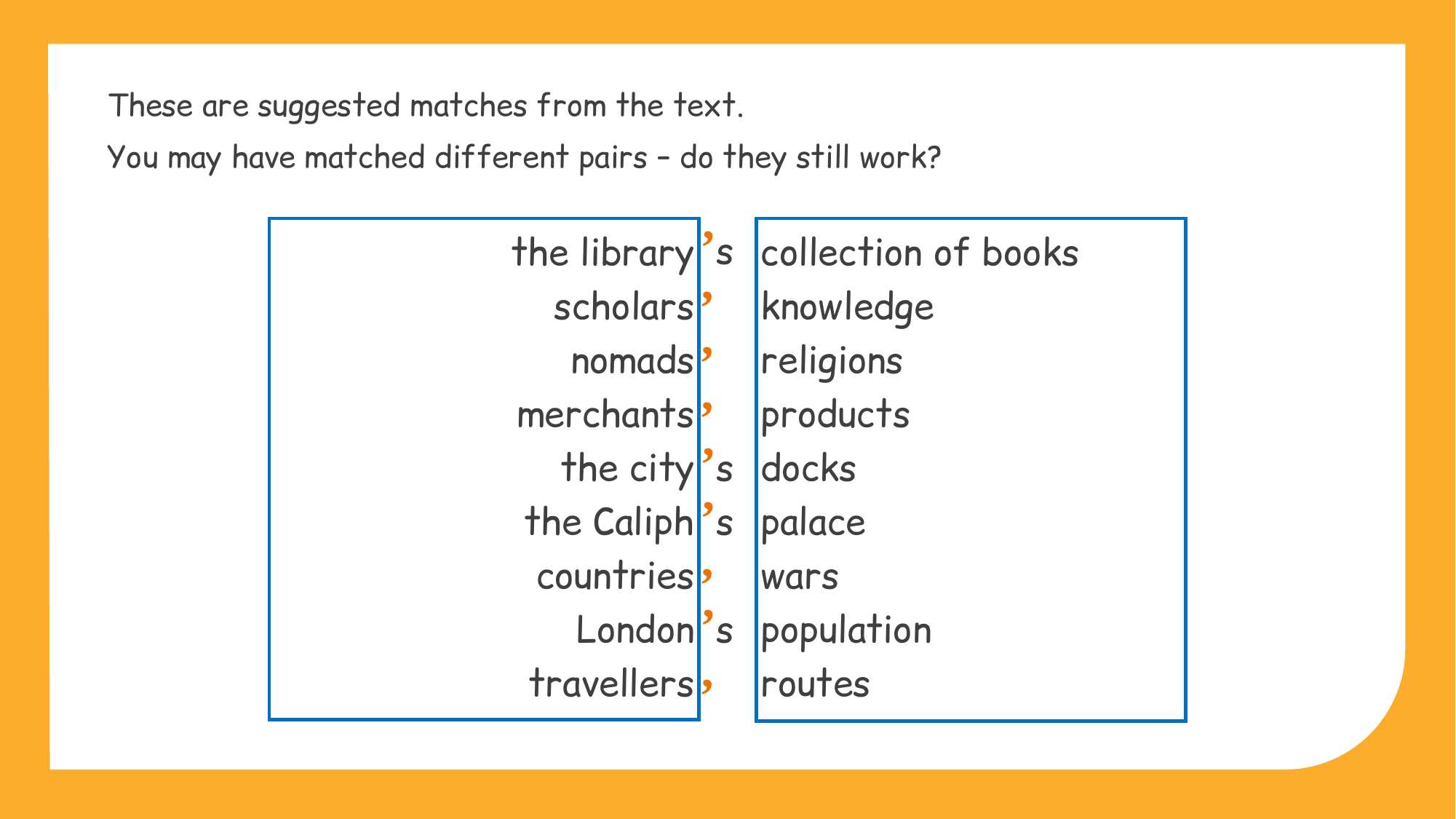

These are suggested matches from the text.
You may have matched different pairs – do they still work?
’s
the library
scholars
nomads
merchants
the city
the Caliph
countries
London
travellers
collection of books
knowledge
religions
products
docks
palace
wars
population
routes

’
’
’
’s
’s
’
’s
’